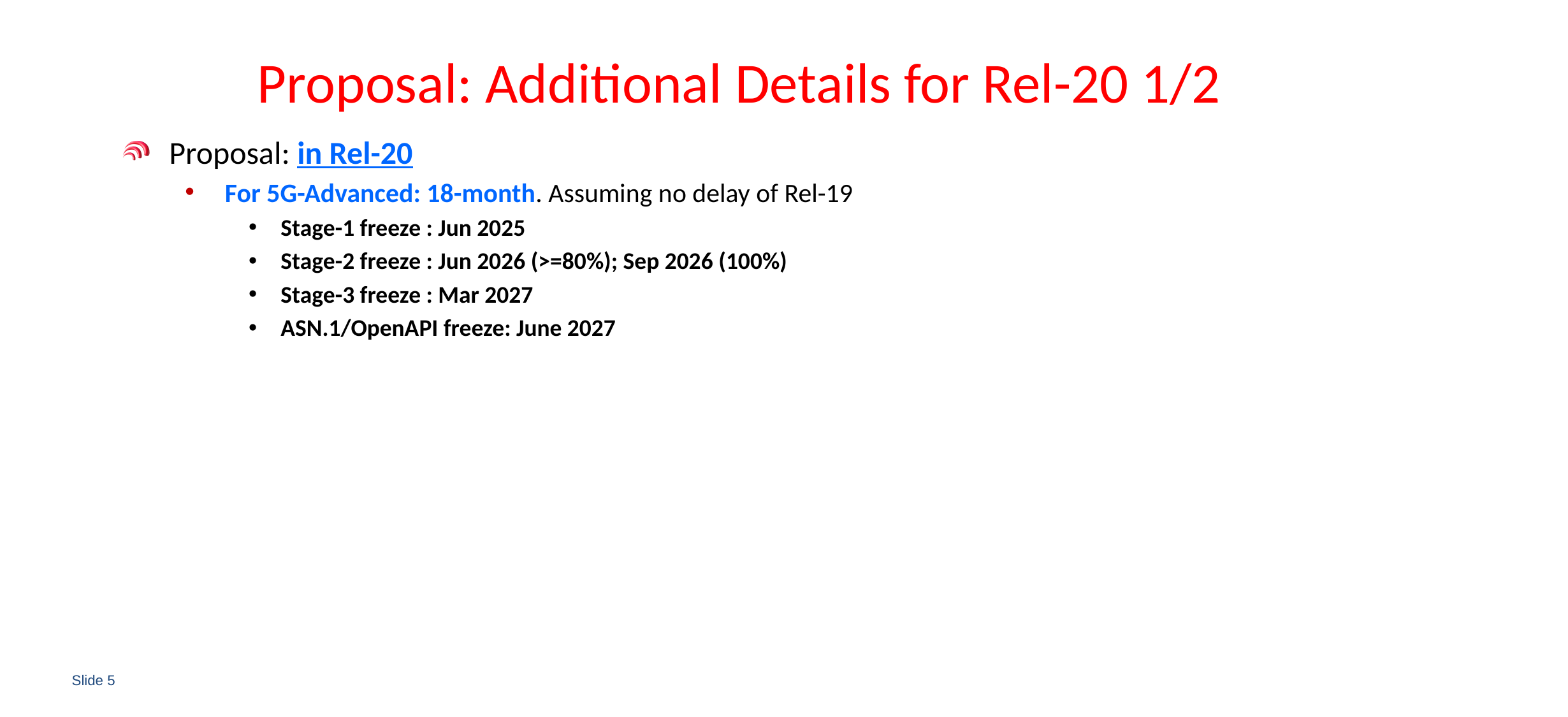

# Proposal: Additional Details for Rel-20 1/2
Proposal: in Rel-20
For 5G-Advanced: 18-month. Assuming no delay of Rel-19
Stage-1 freeze : Jun 2025
Stage-2 freeze : Jun 2026 (>=80%); Sep 2026 (100%)
Stage-3 freeze : Mar 2027
ASN.1/OpenAPI freeze: June 2027